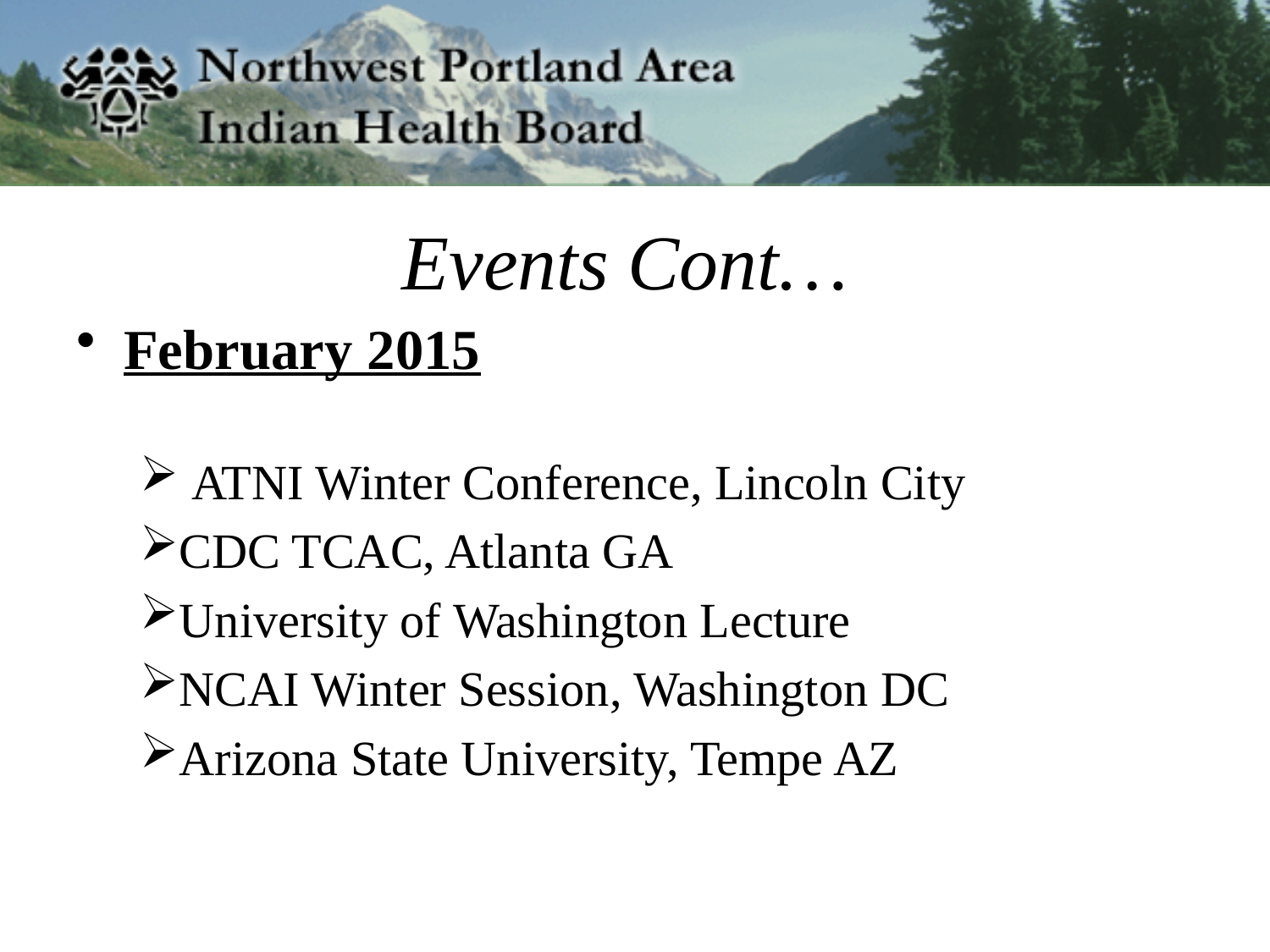

# Events Cont…
February 2015

 ATNI Winter Conference, Lincoln City
CDC TCAC, Atlanta GA
University of Washington Lecture
NCAI Winter Session, Washington DC
Arizona State University, Tempe AZ